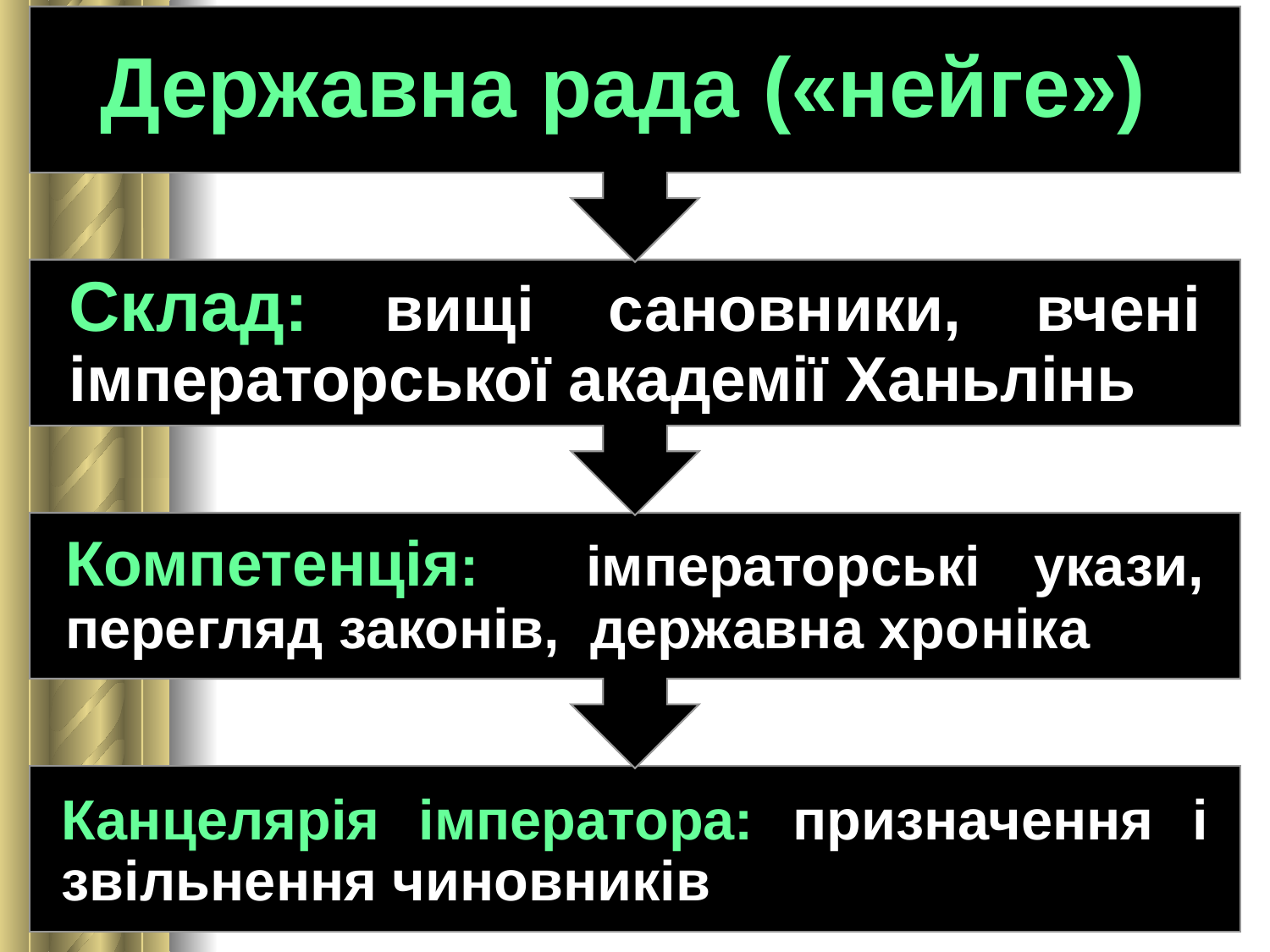

Канцелярія імператора: призначення і звіль­нення чиновників

Компетенція:  імператорські укази, перегляд законів,  державна хро­ніка
Склад: вищі сановники, вчені імператорської академії Ханьлінь
Державна рада («нейге»)